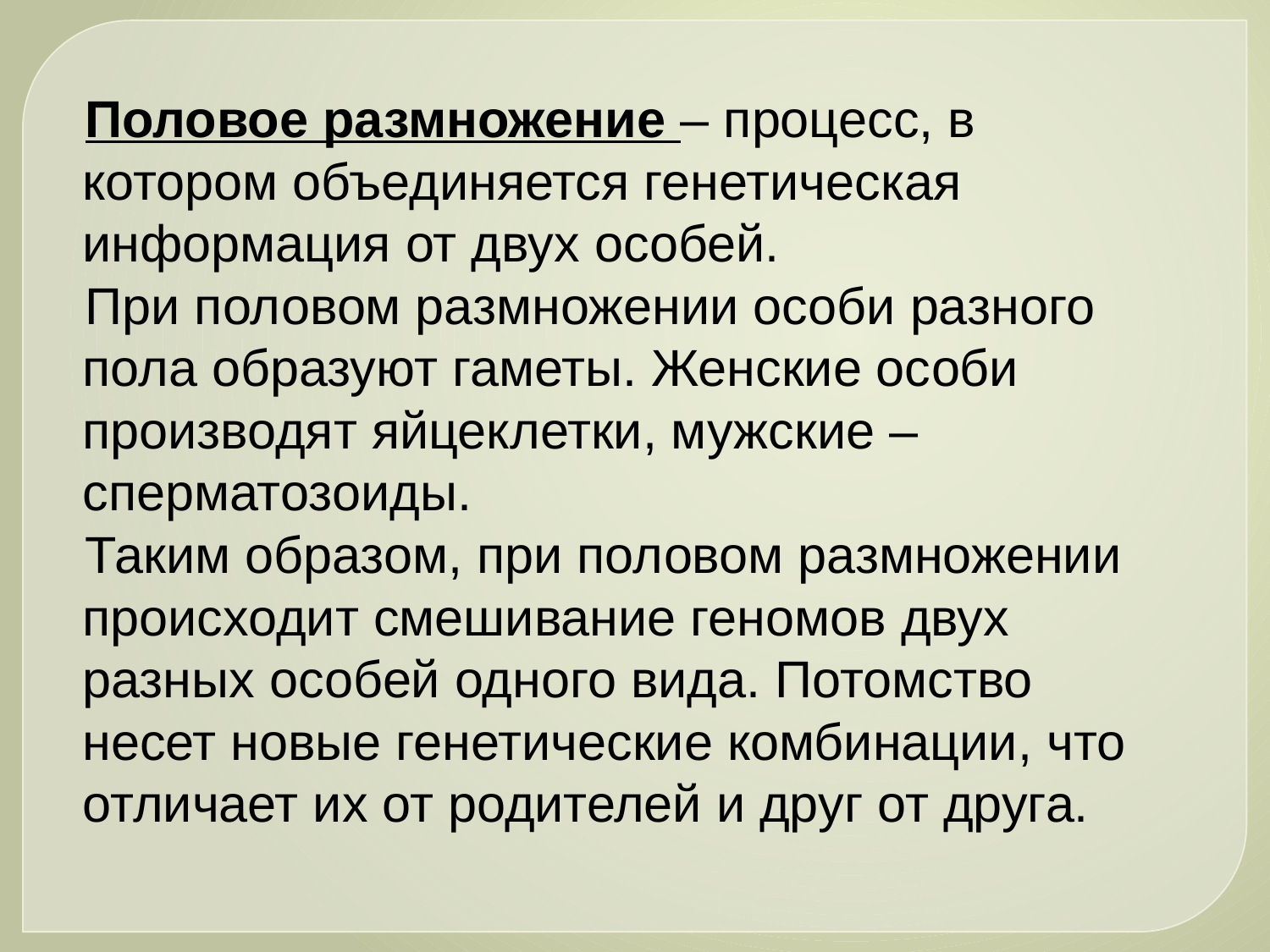

Половое размножение – процесс, в котором объединяется генетическая информация от двух особей.
   При половом размножении особи разного пола образуют гаметы. Женские особи производят яйцеклетки, мужские – сперматозоиды.
   Таким образом, при половом размножении происходит смешивание геномов двух разных особей одного вида. Потомство несет новые генетические комбинации, что отличает их от родителей и друг от друга.